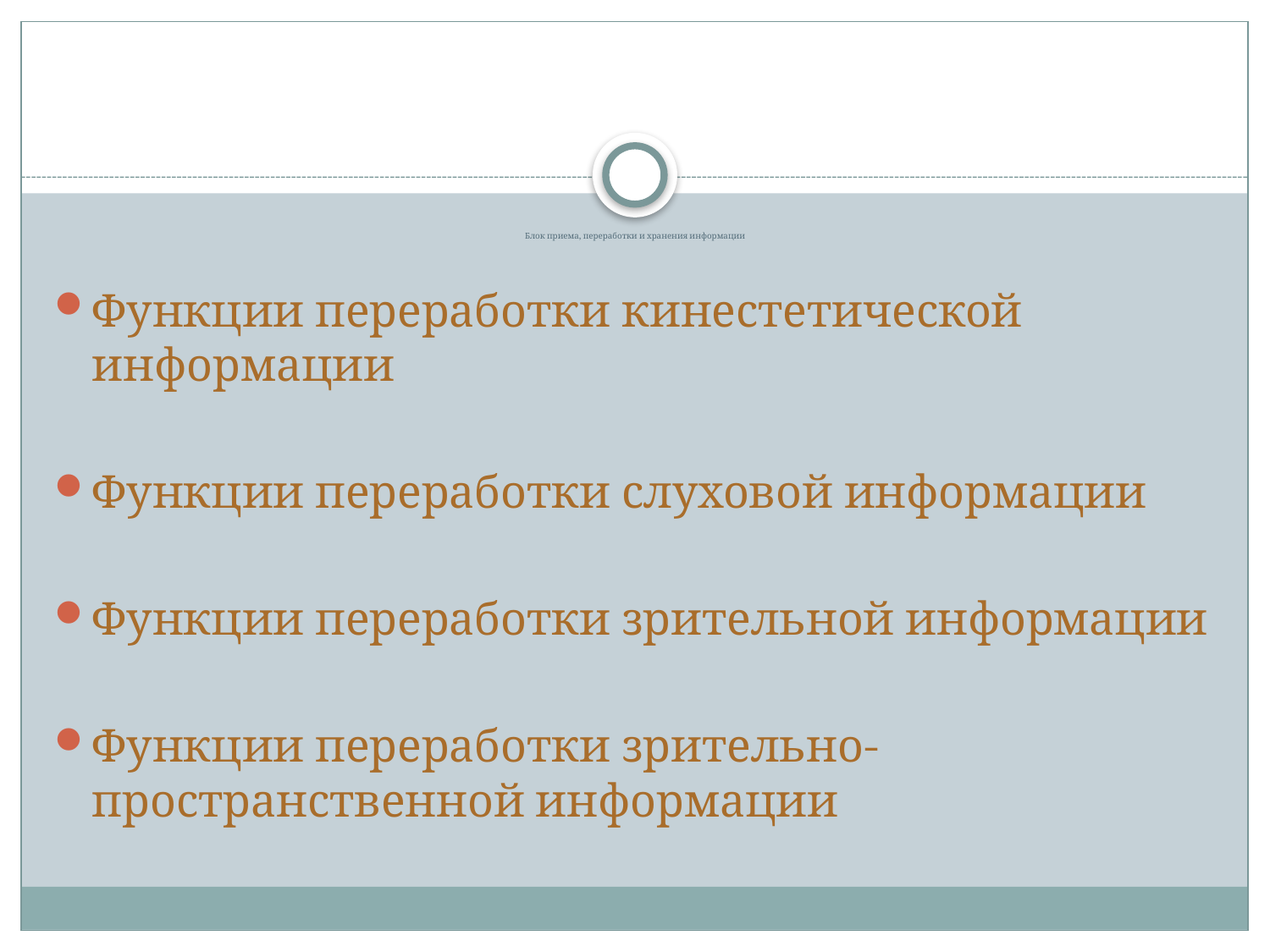

# Блок приема, переработки и хранения информации

Функции переработки кинестетической информации

Функции переработки слуховой информации

Функции переработки зрительной информации

Функции переработки зрительно-пространственной информации